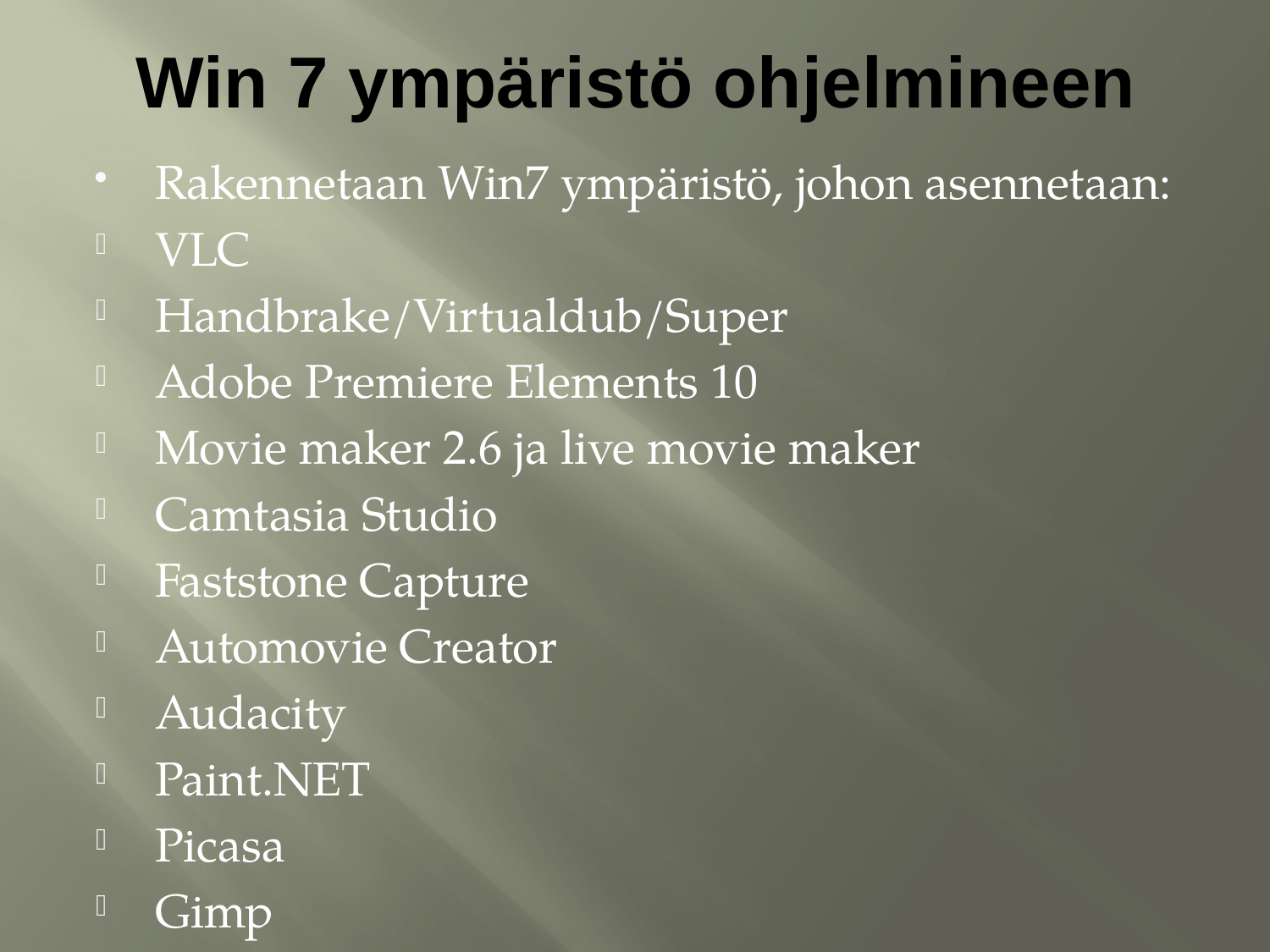

# Win 7 ympäristö ohjelmineen
Rakennetaan Win7 ympäristö, johon asennetaan:
VLC
Handbrake/Virtualdub/Super
Adobe Premiere Elements 10
Movie maker 2.6 ja live movie maker
Camtasia Studio
Faststone Capture
Automovie Creator
Audacity
Paint.NET
Picasa
Gimp